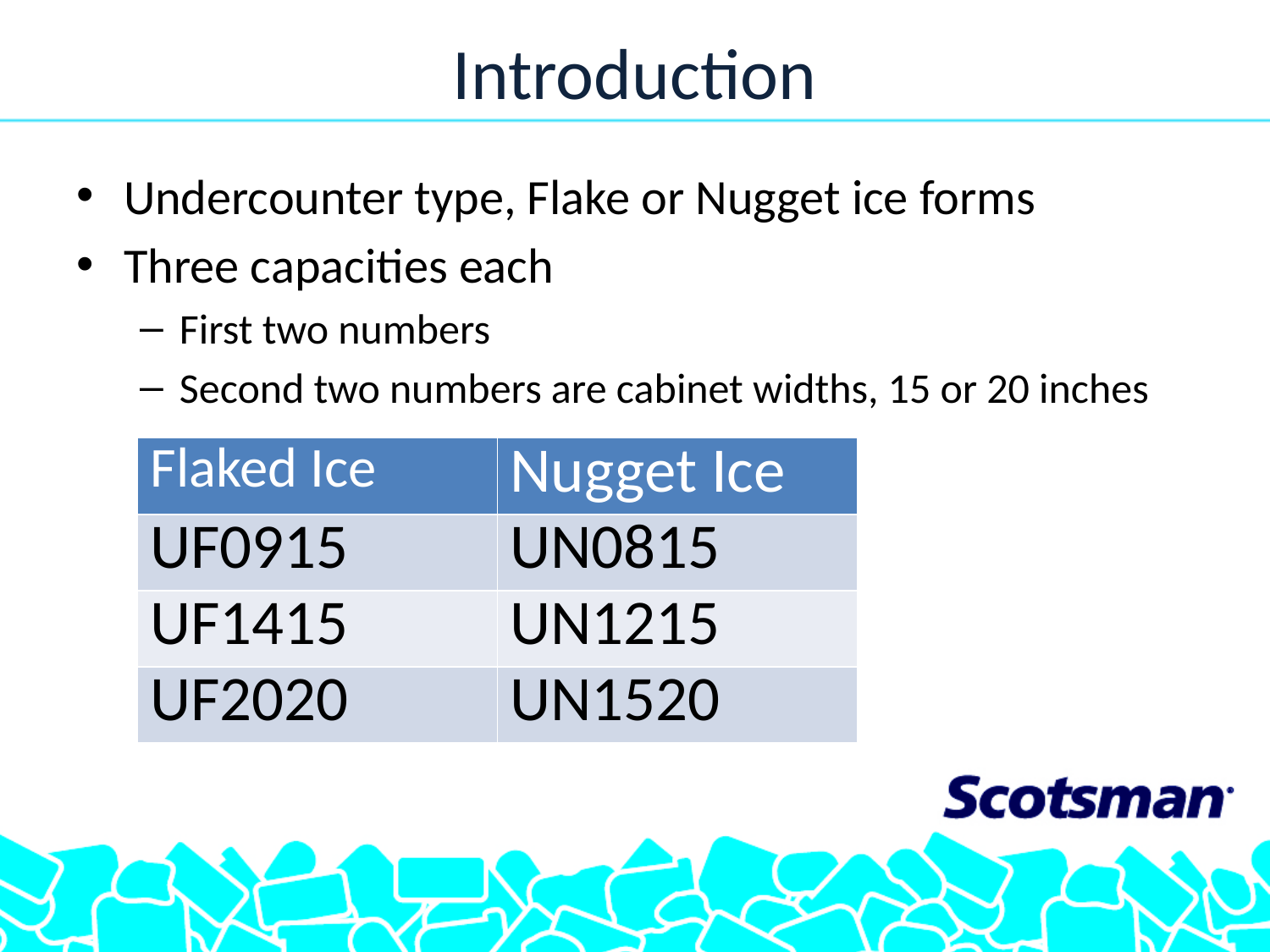

# Introduction
Undercounter type, Flake or Nugget ice forms
Three capacities each
First two numbers
Second two numbers are cabinet widths, 15 or 20 inches

| Flaked Ice | Nugget Ice |
| --- | --- |
| UF0915 | UN0815 |
| UF1415 | UN1215 |
| UF2020 | UN1520 |